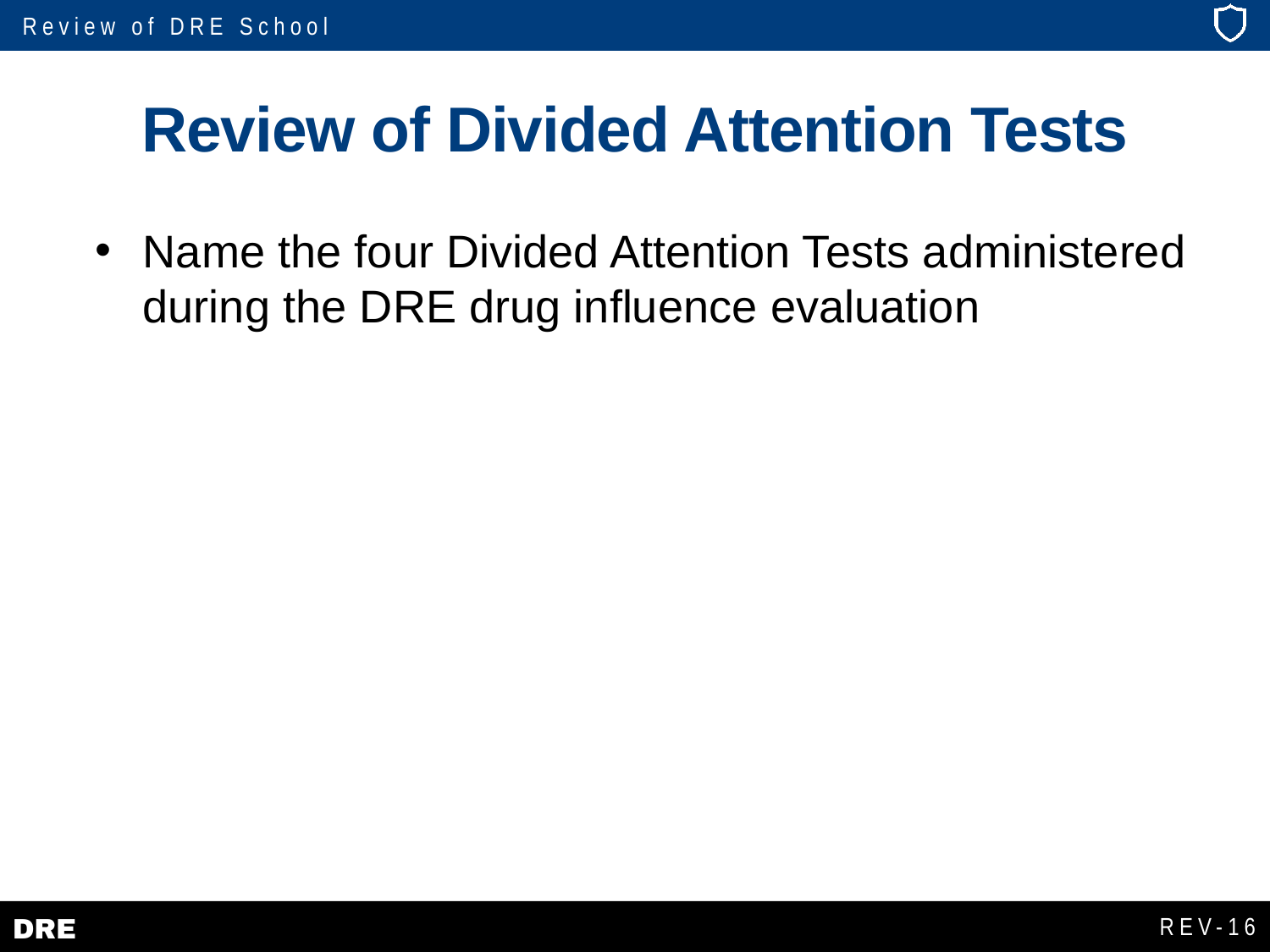

# Review of Divided Attention Tests
Name the four Divided Attention Tests administered during the DRE drug influence evaluation

REV-16